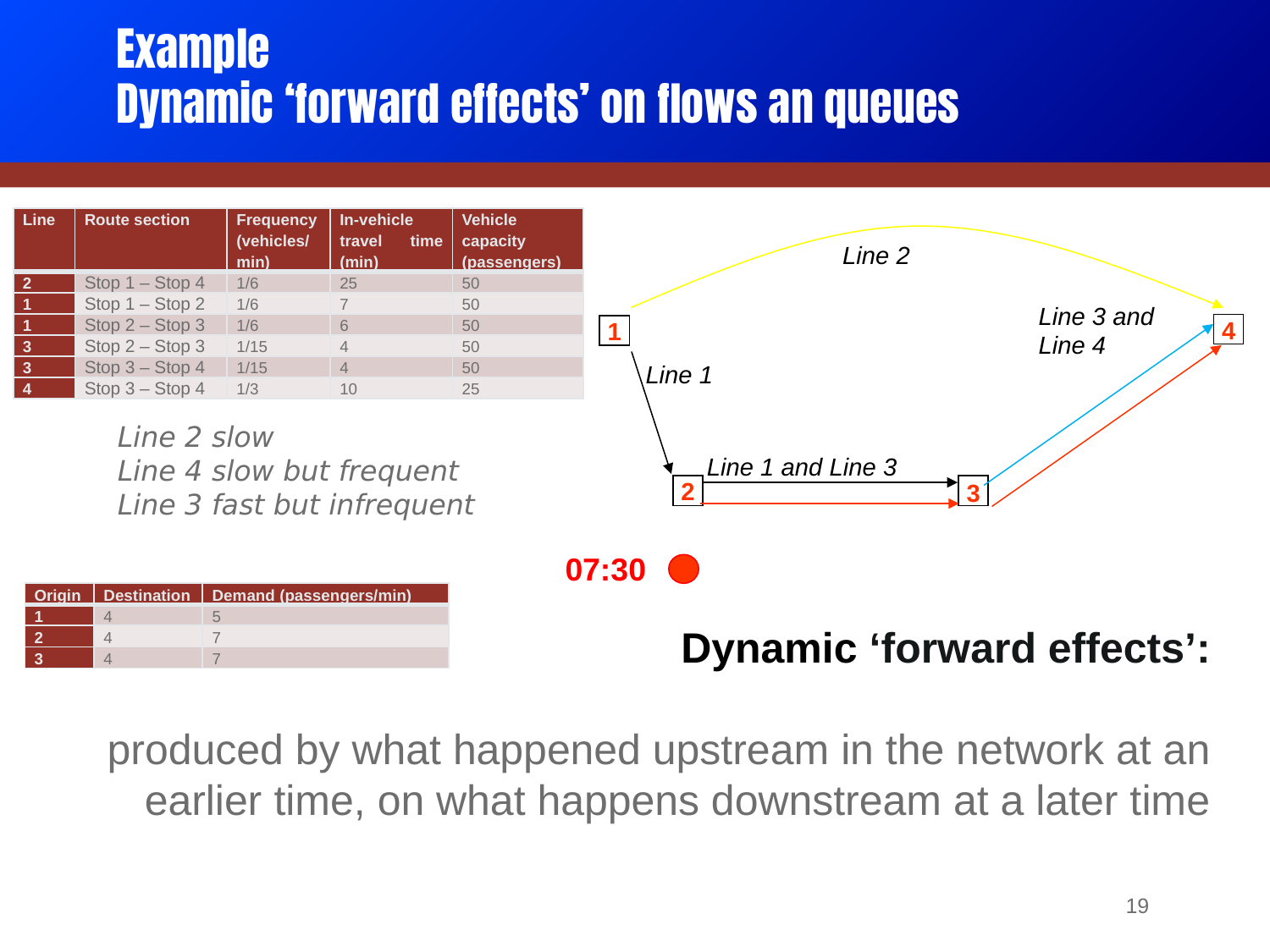

Example
Dynamic ‘forward effects’ on flows an queues
| Line | Route section | Frequency (vehicles/min) | In-vehicle travel time (min) | Vehicle capacity (passengers) |
| --- | --- | --- | --- | --- |
| 2 | Stop 1 – Stop 4 | 1/6 | 25 | 50 |
| 1 | Stop 1 – Stop 2 | 1/6 | 7 | 50 |
| 1 | Stop 2 – Stop 3 | 1/6 | 6 | 50 |
| 3 | Stop 2 – Stop 3 | 1/15 | 4 | 50 |
| 3 | Stop 3 – Stop 4 | 1/15 | 4 | 50 |
| 4 | Stop 3 – Stop 4 | 1/3 | 10 | 25 |

Line 2
Line 3 and Line 4
4
1

Line 1
Line 1 and Line 3
2
3
07:30

Line 2 slow
Line 4 slow but frequent
Line 3 fast but infrequent
07:30

| Origin | Destination | Demand (passengers/min) |
| --- | --- | --- |
| 1 | 4 | 5 |
| 2 | 4 | 7 |
| 3 | 4 | 7 |
Dynamic ‘forward effects’:
produced by what happened upstream in the network at an earlier time, on what happens downstream at a later time
19